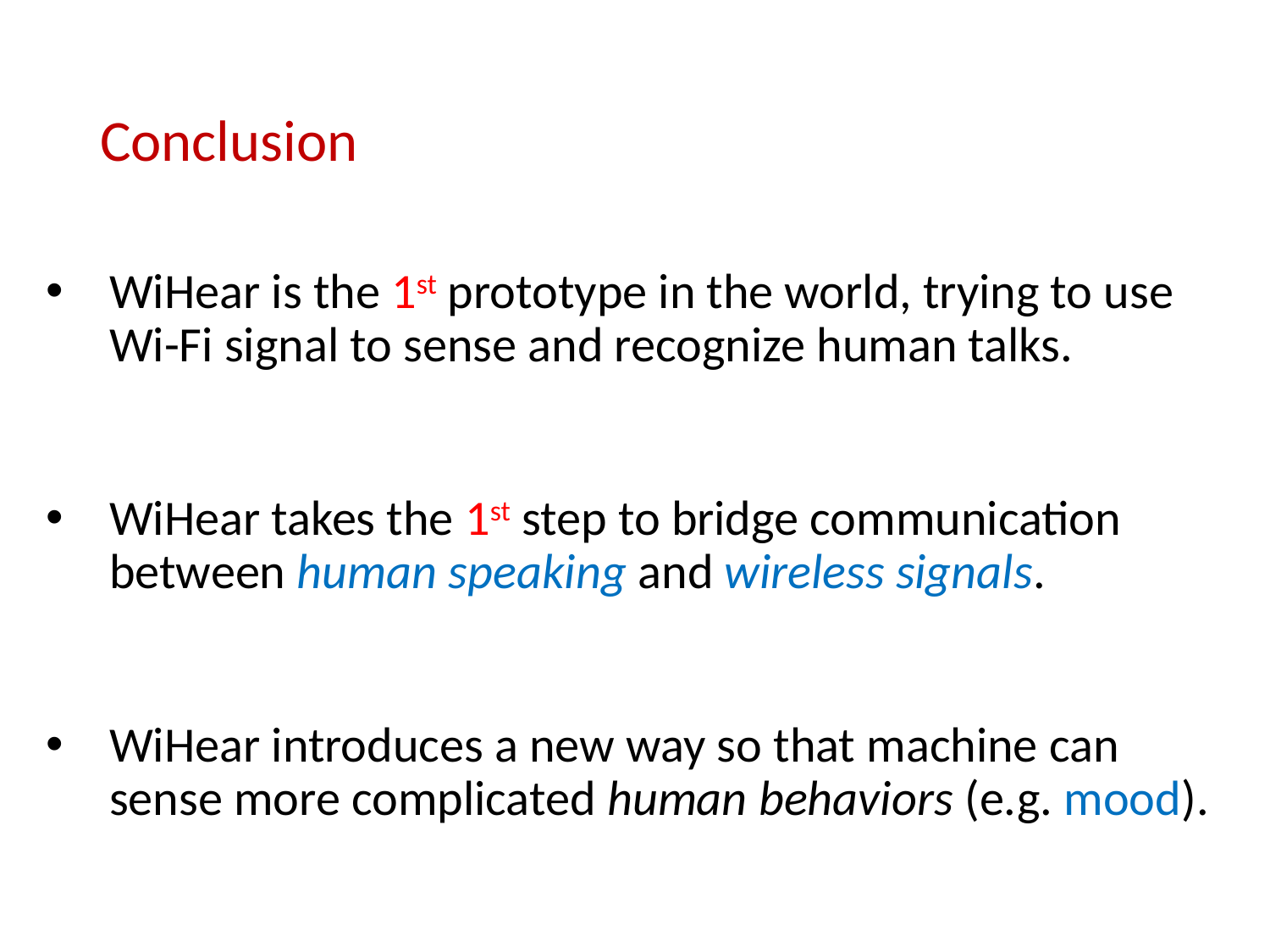

# Conclusion
WiHear is the 1st prototype in the world, trying to use Wi-Fi signal to sense and recognize human talks.
WiHear takes the 1st step to bridge communication between human speaking and wireless signals.
WiHear introduces a new way so that machine can sense more complicated human behaviors (e.g. mood).